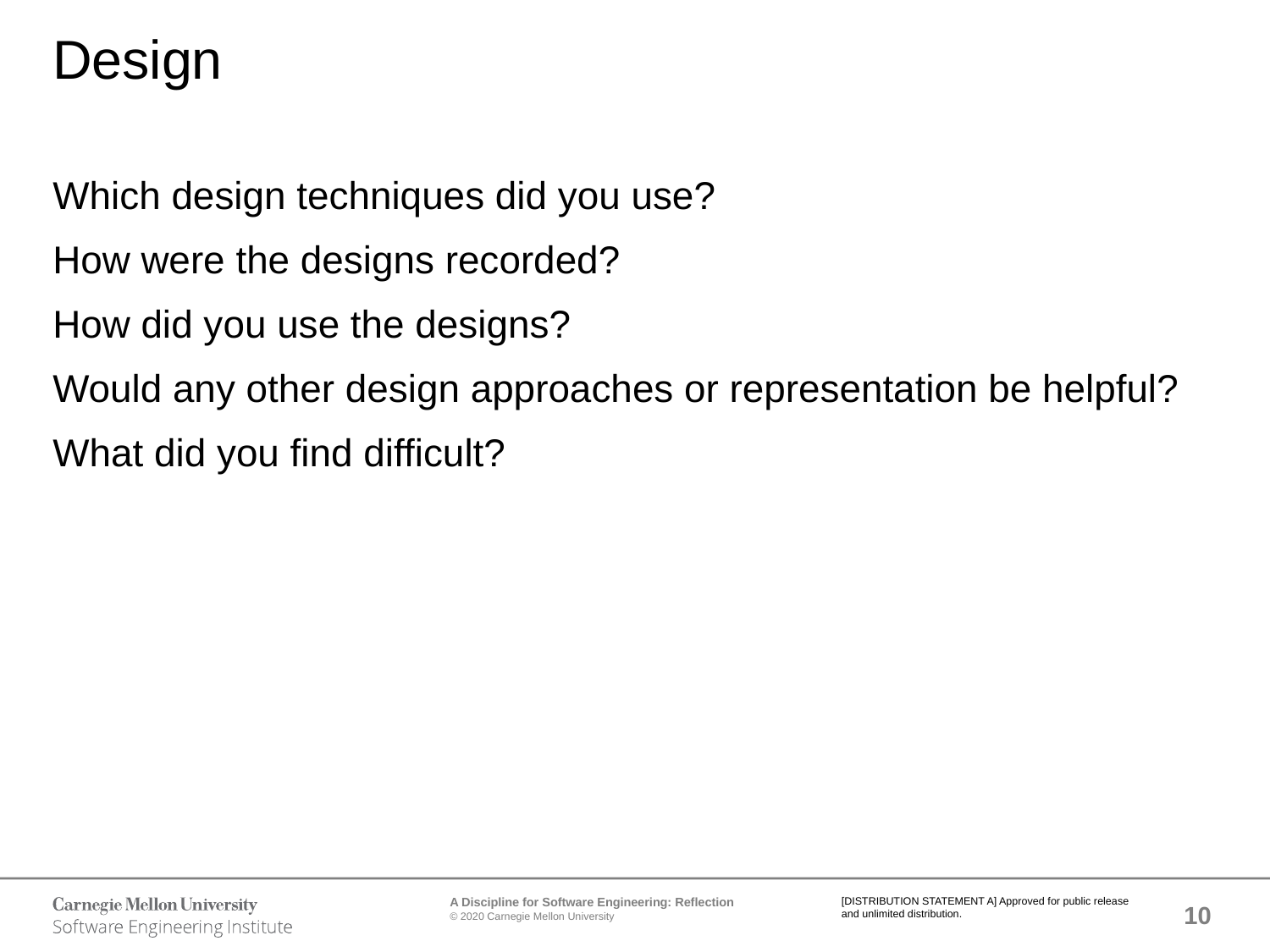

# Design
Which design techniques did you use?
How were the designs recorded?
How did you use the designs?
Would any other design approaches or representation be helpful?
What did you find difficult?